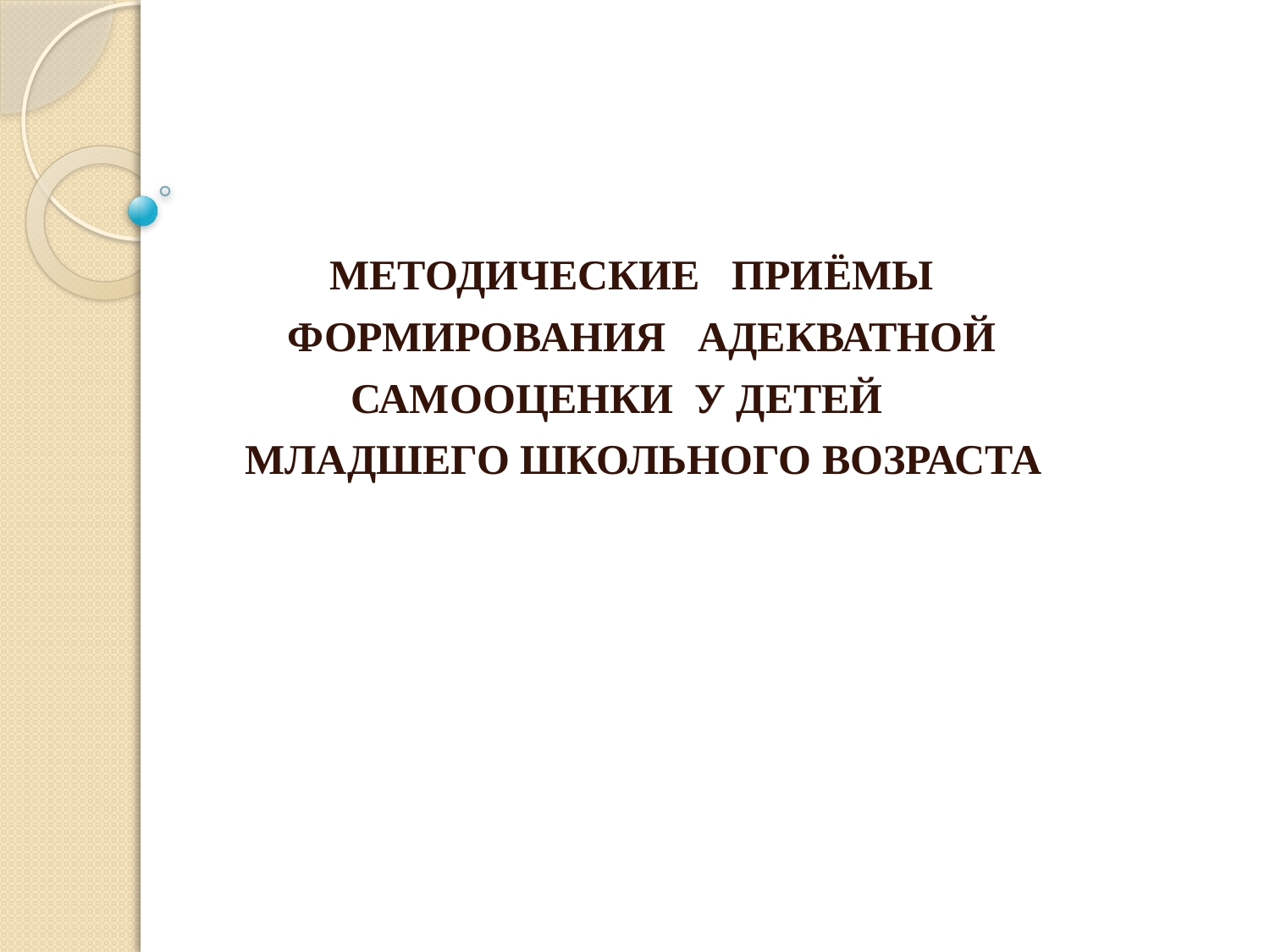

#
         МЕТОДИЧЕСКИЕ   ПРИЁМЫ
     ФОРМИРОВАНИЯ   АДЕКВАТНОЙ
           САМООЦЕНКИ  У ДЕТЕЙ
 МЛАДШЕГО ШКОЛЬНОГО ВОЗРАСТА